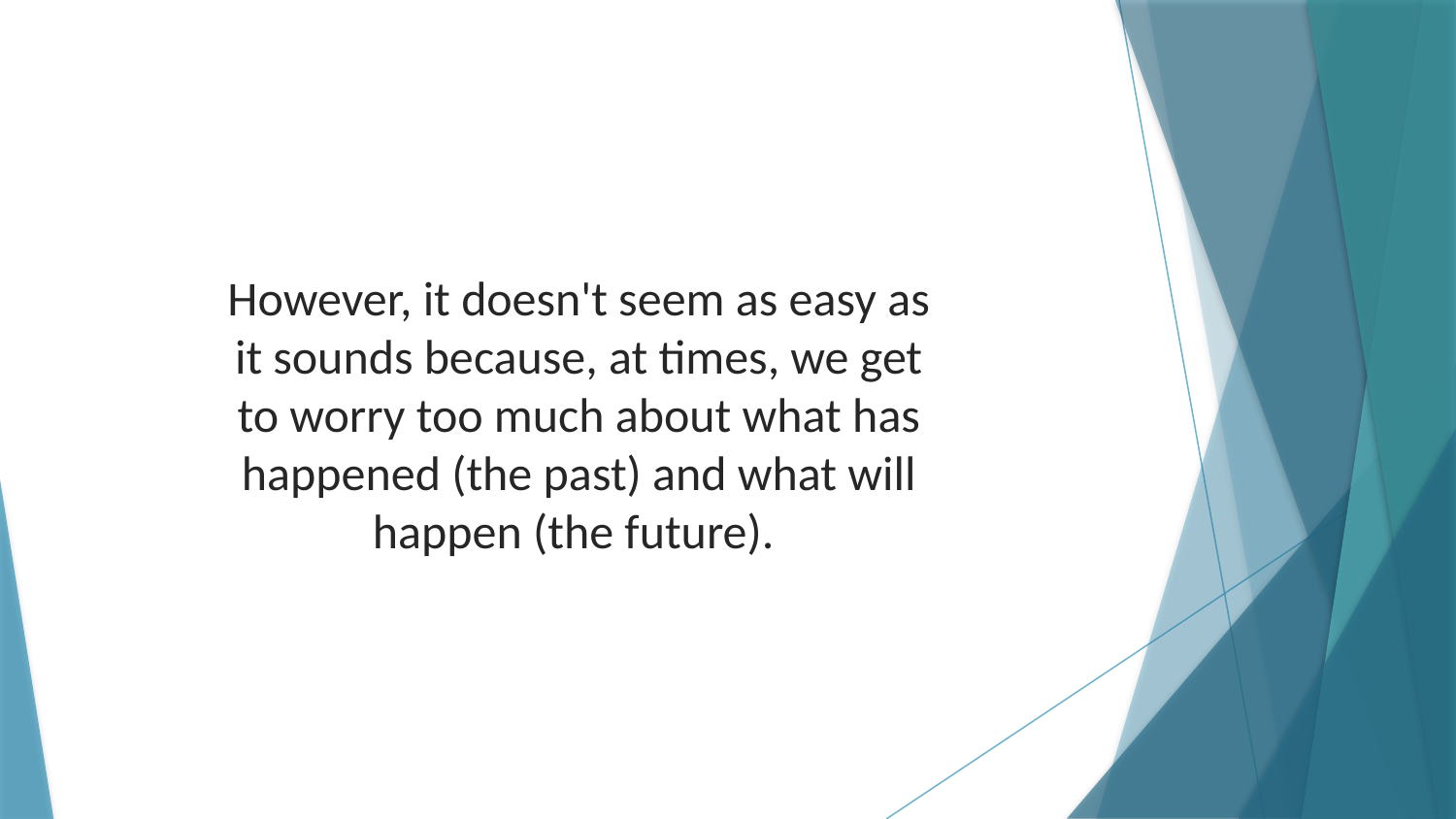

However, it doesn't seem as easy as it sounds because, at times, we get to worry too much about what has happened (the past) and what will happen (the future).